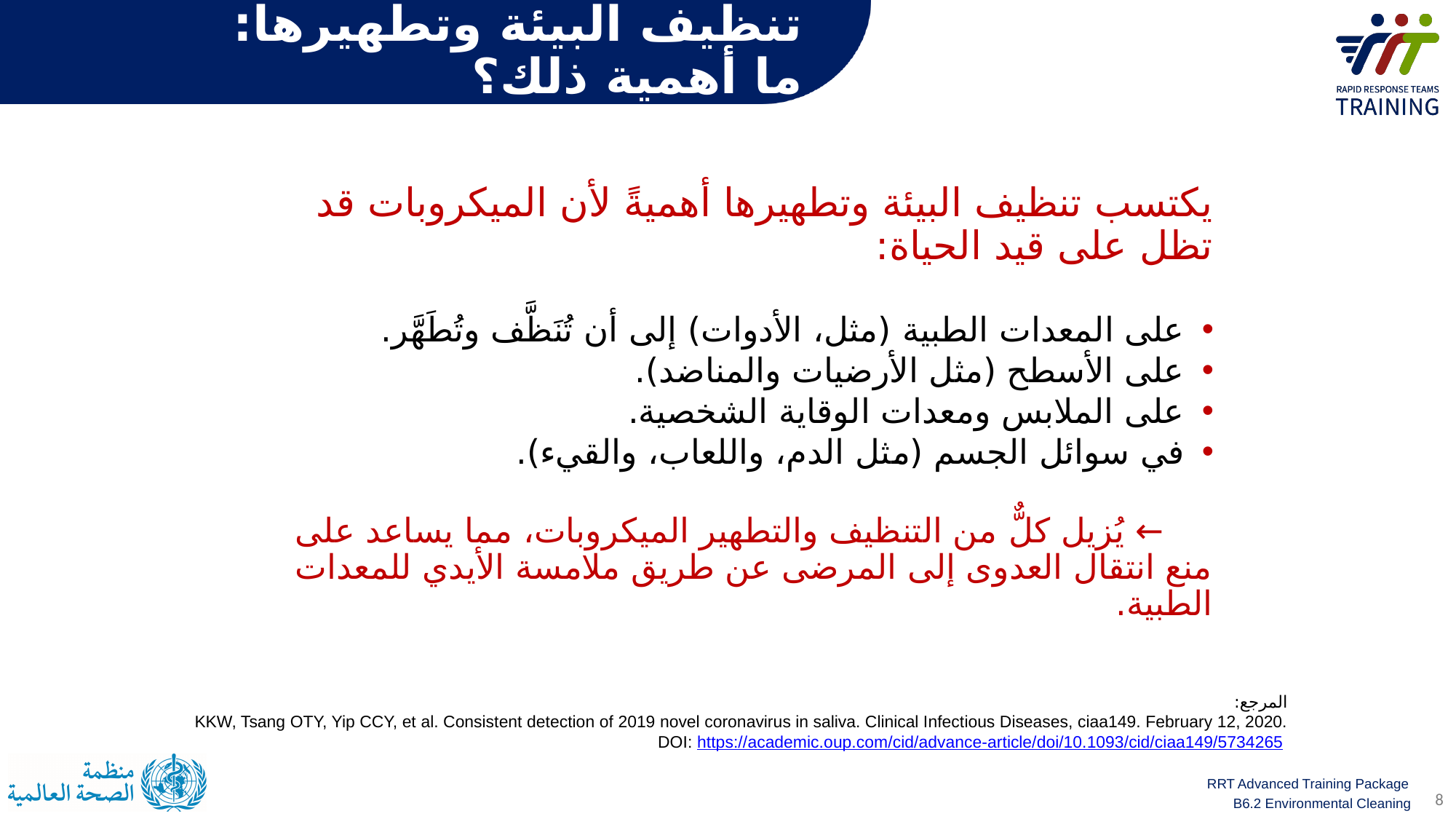

تنظيف البيئة وتطهيرها:
ما أهمية ذلك؟
يكتسب تنظيف البيئة وتطهيرها أهميةً لأن الميكروبات قد تظل على قيد الحياة:

على المعدات الطبية (مثل، الأدوات) إلى أن تُنَظَّف وتُطَهَّر.
على الأسطح (مثل الأرضيات والمناضد).
على الملابس ومعدات الوقاية الشخصية.
في سوائل الجسم (مثل الدم، واللعاب، والقيء).

← يُزيل كلٌّ من التنظيف والتطهير الميكروبات، مما يساعد على منع انتقال العدوى إلى المرضى عن طريق ملامسة الأيدي للمعدات الطبية.
المرجع:
 KKW, Tsang OTY, Yip CCY, et al. Consistent detection of 2019 novel coronavirus in saliva. Clinical Infectious Diseases, ciaa149. February 12, 2020. DOI: https://academic.oup.com/cid/advance-article/doi/10.1093/cid/ciaa149/5734265